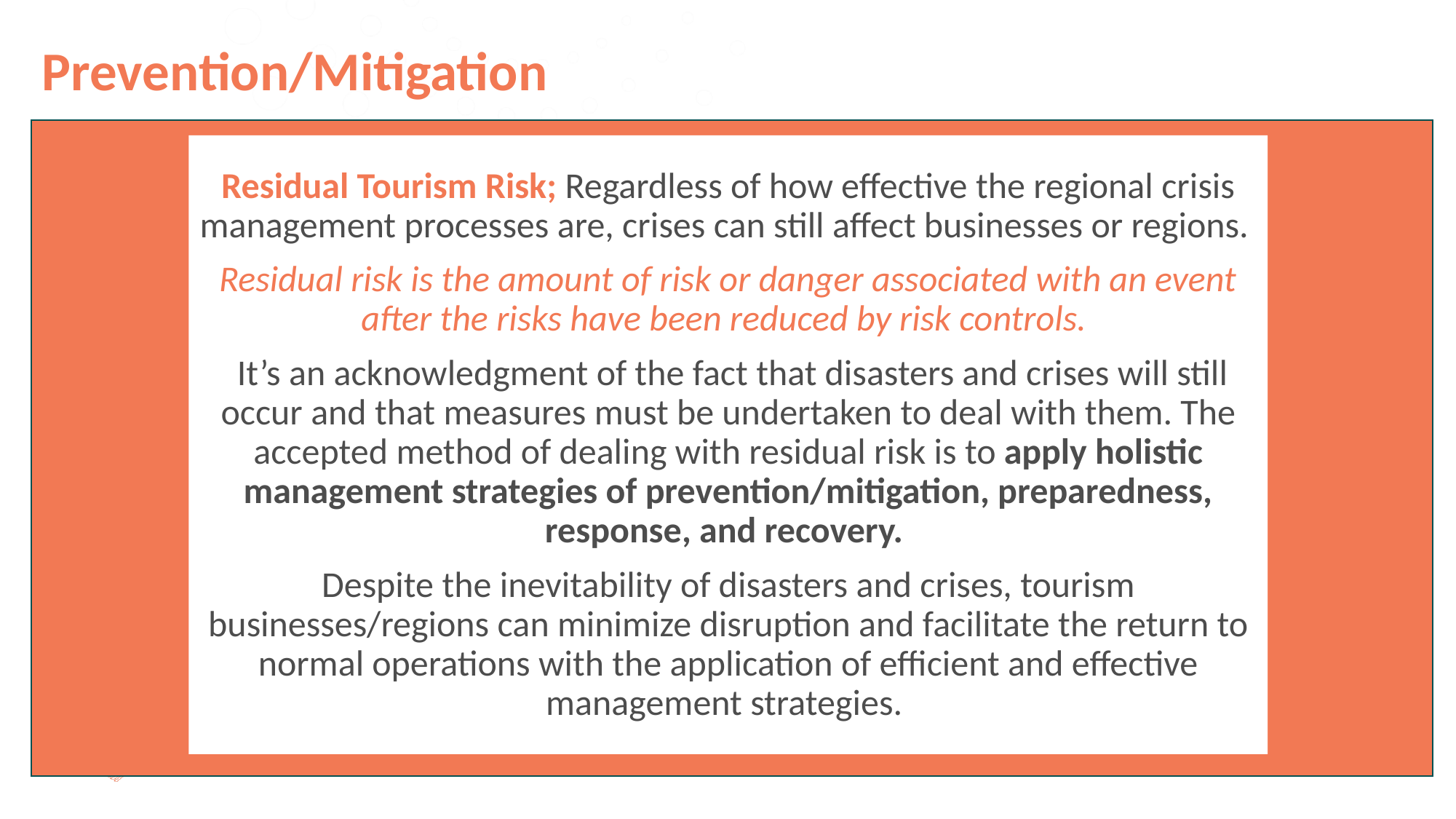

Prevention/Mitigation

Residual Tourism Risk; Regardless of how effective the regional crisis management processes are, crises can still affect businesses or regions.
Residual risk is the amount of risk or danger associated with an event after the risks have been reduced by risk controls.
 It’s an acknowledgment of the fact that disasters and crises will still occur and that measures must be undertaken to deal with them. The accepted method of dealing with residual risk is to apply holistic management strategies of prevention/mitigation, preparedness, response, and recovery.
Despite the inevitability of disasters and crises, tourism businesses/regions can minimize disruption and facilitate the return to normal operations with the application of efficient and effective management strategies.